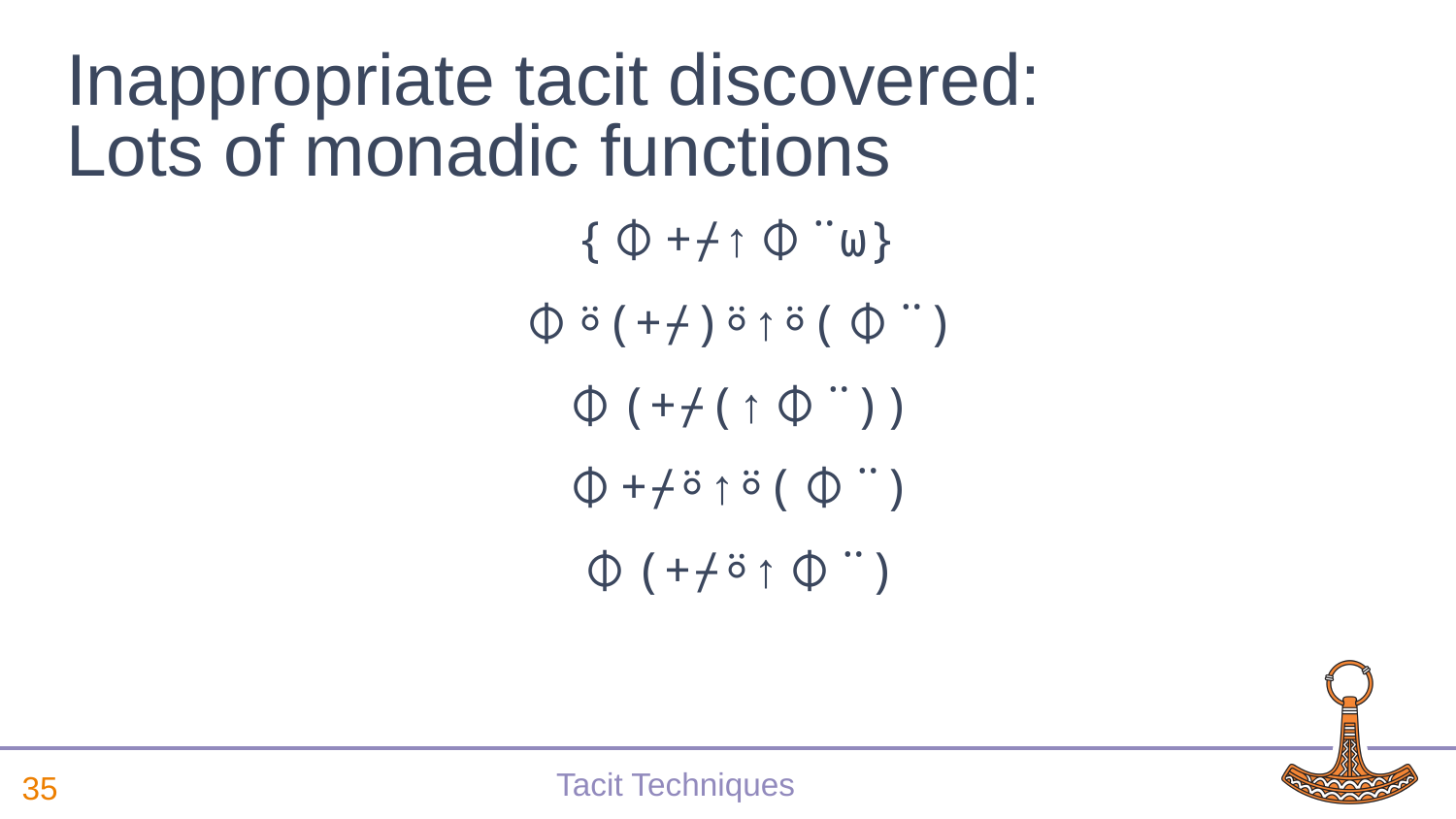

# Inappropriate tacit discovered: Lots of monadic functions
{⌽+⌿↑⌽¨⍵}
⌽⍤(+⌿)⍤↑⍤(⌽¨)
⌽(+⌿(↑⌽¨))
⌽+⌿⍤↑⍤(⌽¨)
⌽(+⌿⍤↑⌽¨)